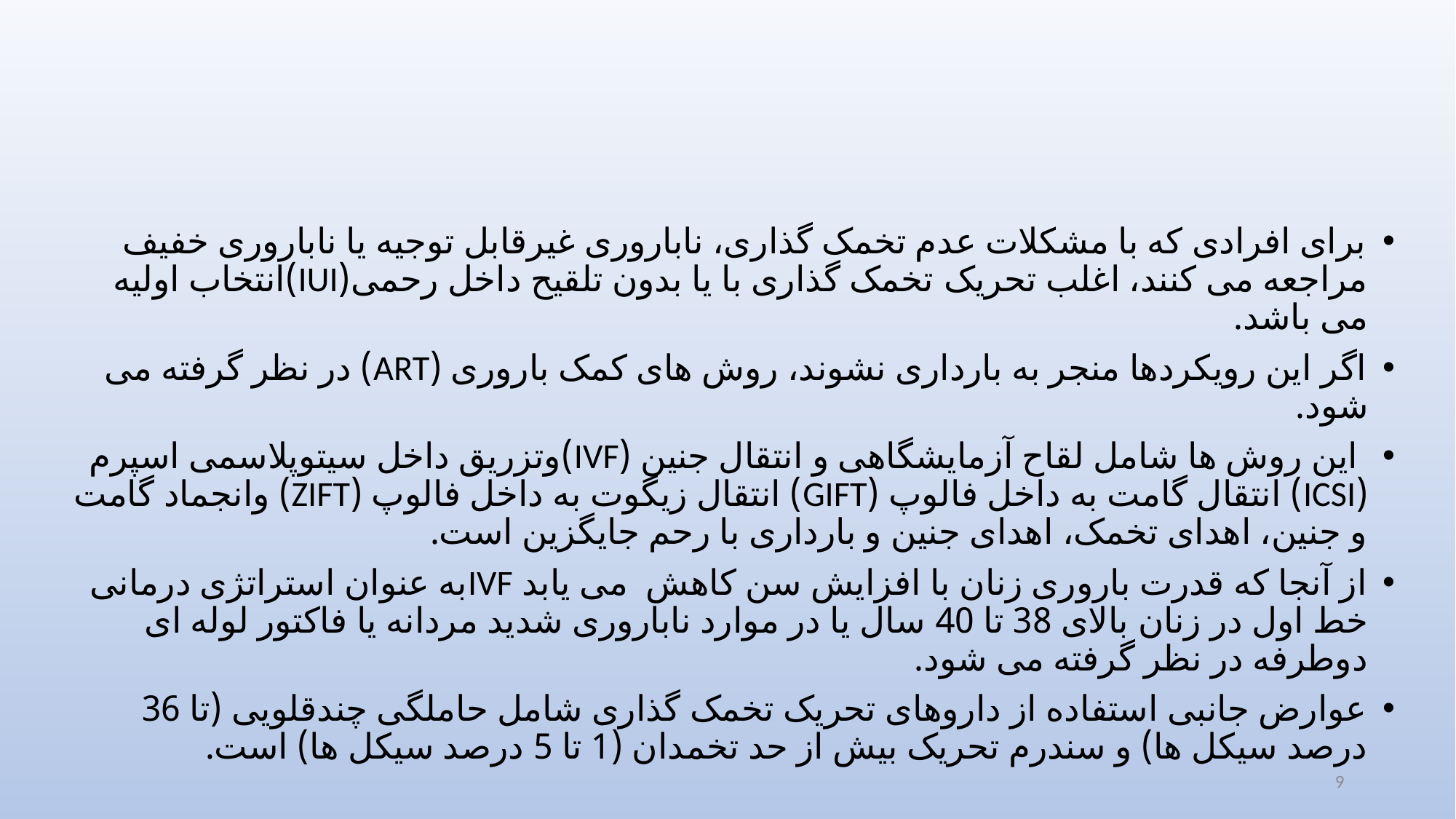

#
برای افرادی که با مشکلات عدم تخمک گذاری، ناباروری غیرقابل توجیه یا ناباروری خفیف مراجعه می کنند، اغلب تحریک تخمک گذاری با یا بدون تلقیح داخل رحمی(IUI)انتخاب اولیه می باشد.
اگر این رویکردها منجر به بارداری نشوند، روش های کمک باروری (ART) در نظر گرفته می شود.
 این روش ها شامل لقاح آزمایشگاهی و انتقال جنین (IVF)وتزریق داخل سیتوپلاسمی اسپرم (ICSI) انتقال گامت به داخل فالوپ (GIFT) انتقال زیگوت به داخل فالوپ (ZIFT) وانجماد گامت و جنین، اهدای تخمک، اهدای جنین و بارداری با رحم جایگزین است.
از آنجا که قدرت باروری زنان با افزایش سن کاهش  می یابد IVFبه عنوان استراتژی درمانی خط اول در زنان بالای 38 تا 40 سال یا در موارد ناباروری شدید مردانه یا فاکتور لوله ای دوطرفه در نظر گرفته می شود.
عوارض جانبی استفاده از داروهای تحریک تخمک گذاری شامل حاملگی چندقلویی (تا 36 درصد سیکل ها) و سندرم تحریک بیش از حد تخمدان (1 تا 5 درصد سیکل ها) است.
9